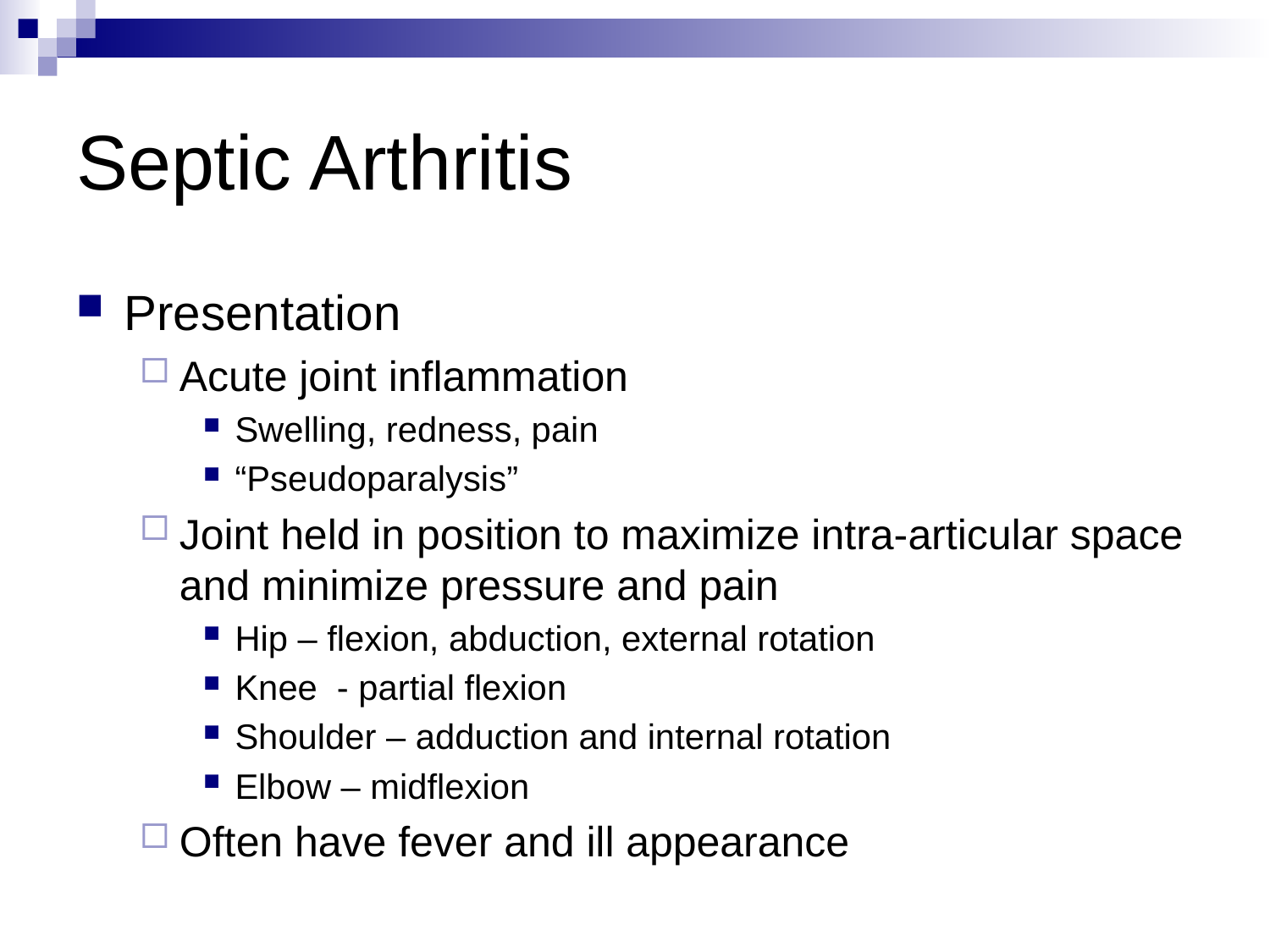

# Septic Arthritis
Presentation
Acute joint inflammation
Swelling, redness, pain
“Pseudoparalysis”
Joint held in position to maximize intra-articular space and minimize pressure and pain
Hip – flexion, abduction, external rotation
Knee  - partial flexion
Shoulder – adduction and internal rotation
Elbow – midflexion
Often have fever and ill appearance